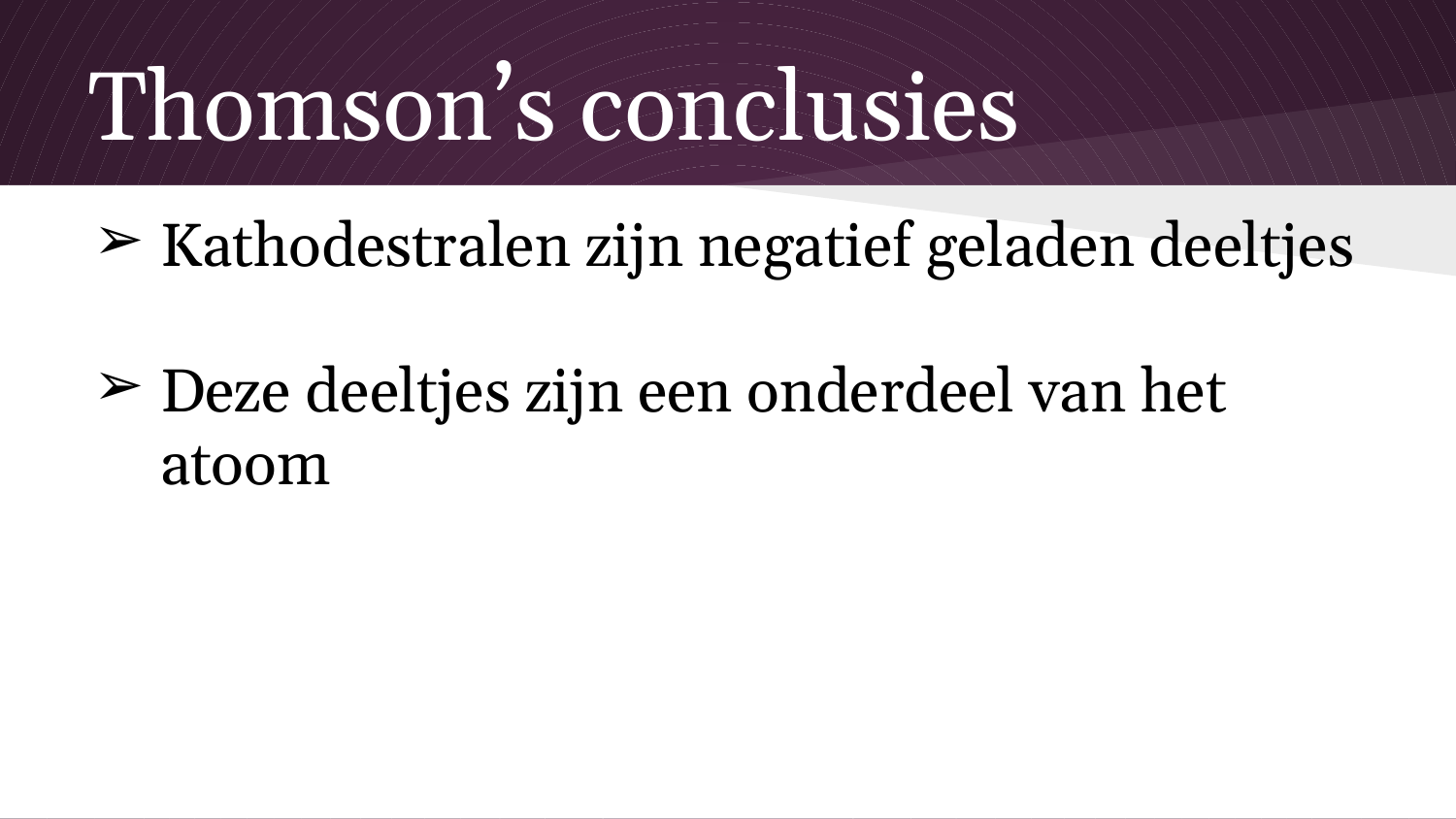

# Thomson’s conclusies
Kathodestralen zijn negatief geladen deeltjes

Deze deeltjes zijn een onderdeel van het atoom